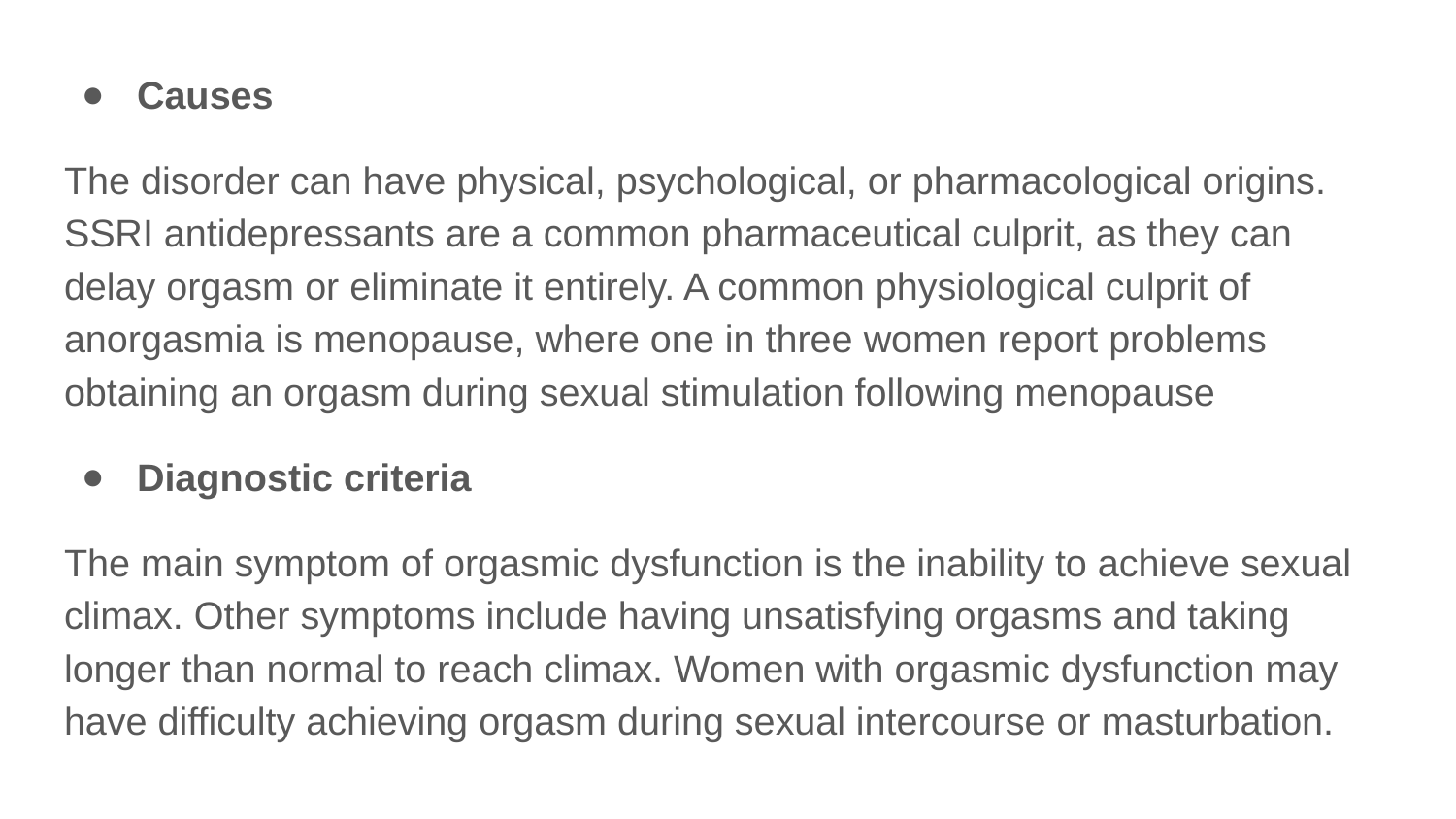

Causes
The disorder can have physical, psychological, or pharmacological origins. SSRI antidepressants are a common pharmaceutical culprit, as they can delay orgasm or eliminate it entirely. A common physiological culprit of anorgasmia is menopause, where one in three women report problems obtaining an orgasm during sexual stimulation following menopause
Diagnostic criteria
The main symptom of orgasmic dysfunction is the inability to achieve sexual climax. Other symptoms include having unsatisfying orgasms and taking longer than normal to reach climax. Women with orgasmic dysfunction may have difficulty achieving orgasm during sexual intercourse or masturbation.